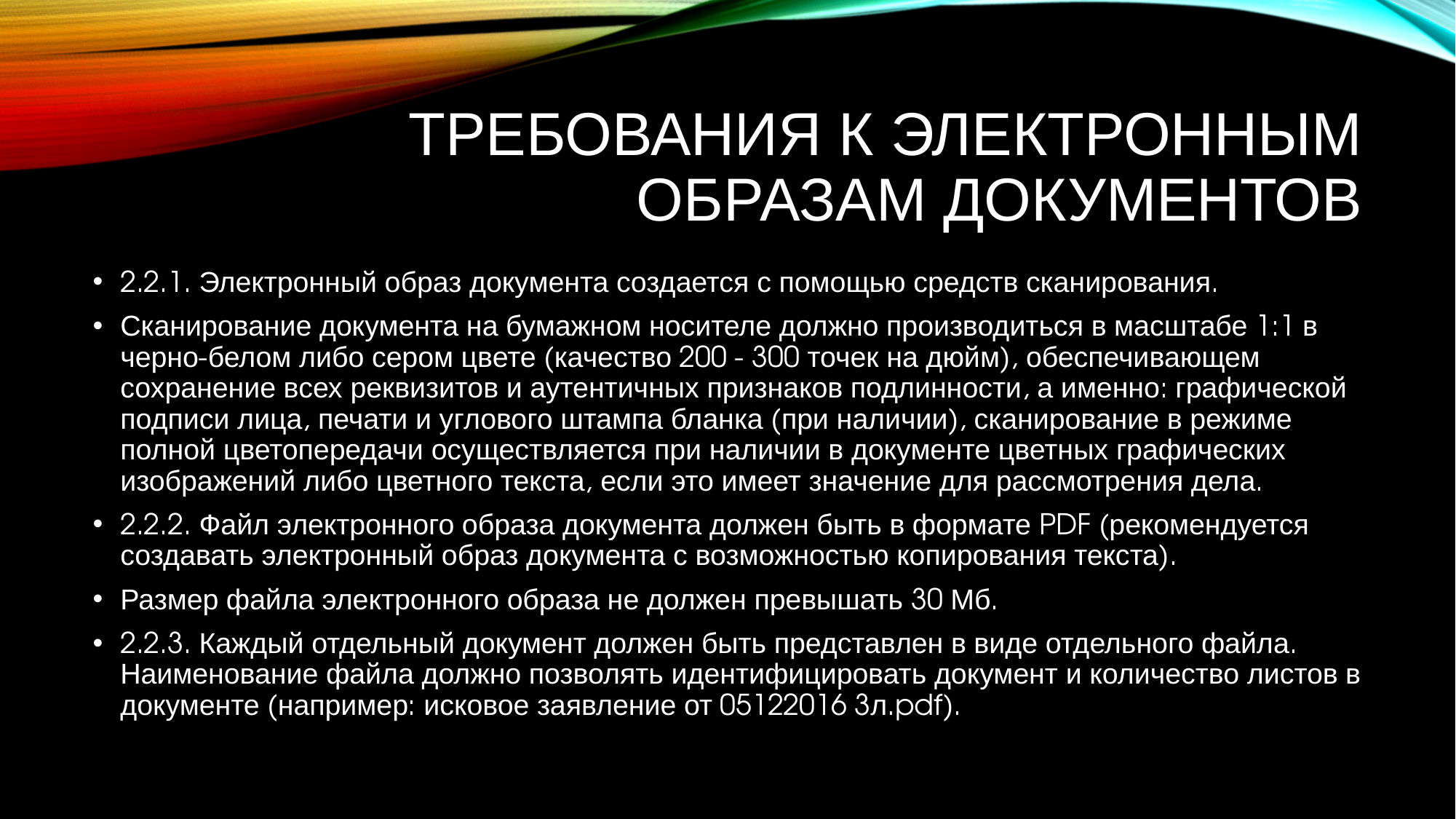

# Требования к электронным образам документов
2.2.1. Электронный образ документа создается с помощью средств сканирования.
Сканирование документа на бумажном носителе должно производиться в масштабе 1:1 в черно-белом либо сером цвете (качество 200 - 300 точек на дюйм), обеспечивающем сохранение всех реквизитов и аутентичных признаков подлинности, а именно: графической подписи лица, печати и углового штампа бланка (при наличии), сканирование в режиме полной цветопередачи осуществляется при наличии в документе цветных графических изображений либо цветного текста, если это имеет значение для рассмотрения дела.
2.2.2. Файл электронного образа документа должен быть в формате PDF (рекомендуется создавать электронный образ документа с возможностью копирования текста).
Размер файла электронного образа не должен превышать 30 Мб.
2.2.3. Каждый отдельный документ должен быть представлен в виде отдельного файла. Наименование файла должно позволять идентифицировать документ и количество листов в документе (например: исковое заявление от 05122016 3л.pdf).